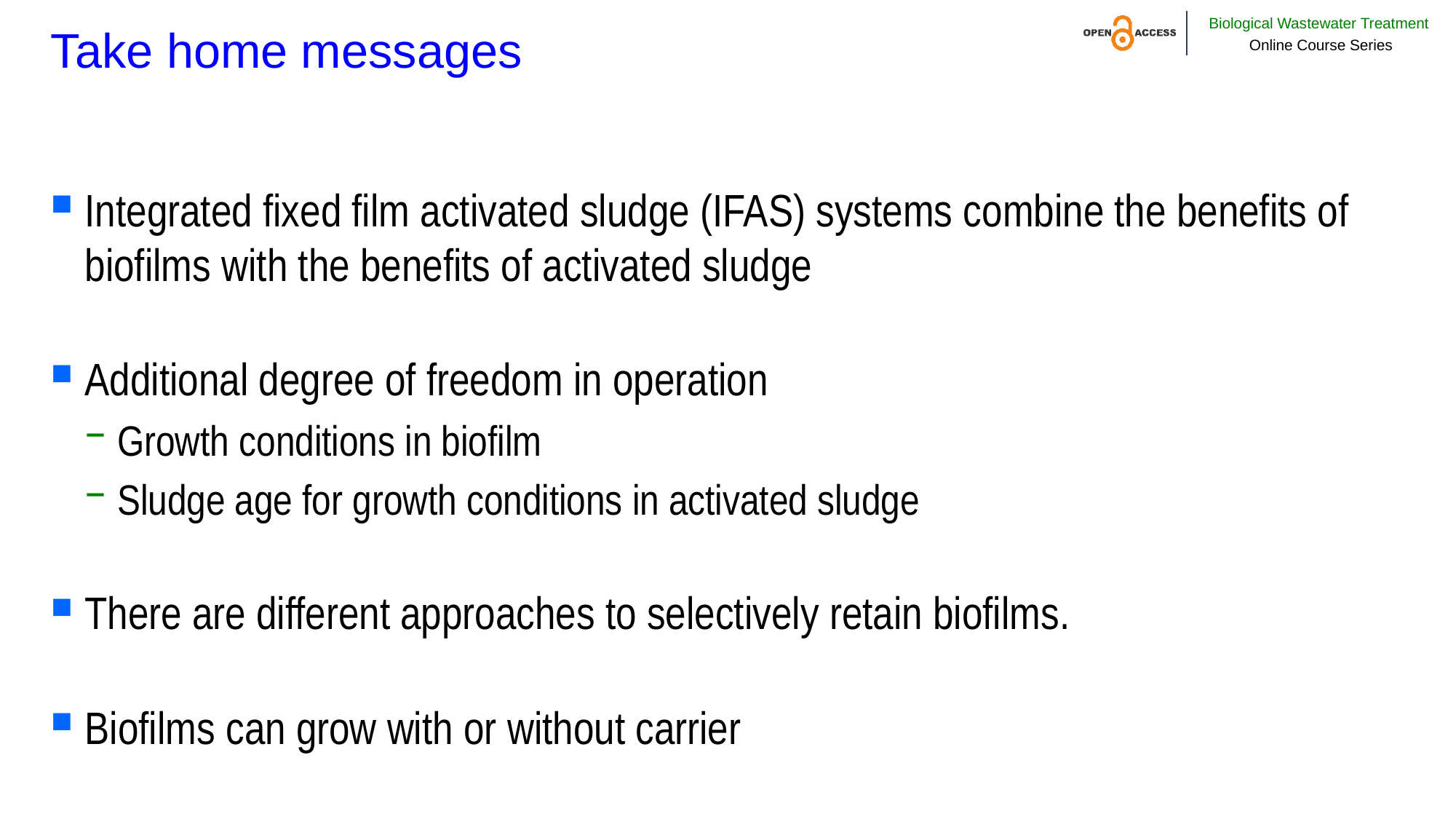

# Take home messages

Integrated fixed film activated sludge (IFAS) systems combine the benefits of biofilms with the benefits of activated sludge

Additional degree of freedom in operation
Growth conditions in biofilm
Sludge age for growth conditions in activated sludge

There are different approaches to selectively retain biofilms.

Biofilms can grow with or without carrier